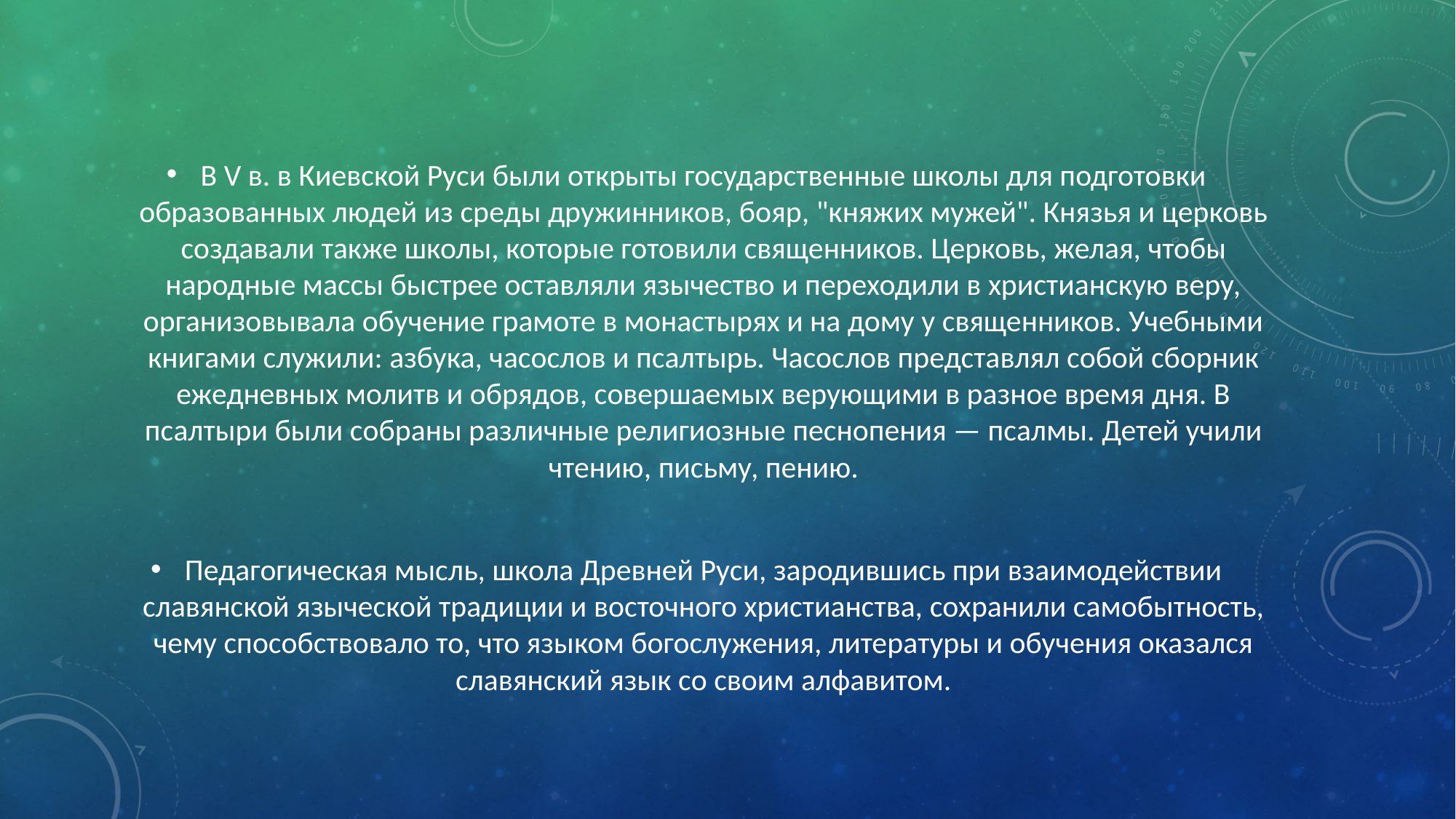

#
В V в. в Киевской Руси были открыты государственные школы для подготовки образованных людей из среды дружинников, бояр, "княжих мужей". Князья и церковь создавали также школы, которые готовили священников. Церковь, желая, чтобы народные массы быстрее оставляли язычество и переходили в христианскую веру, организовывала обучение грамоте в монастырях и на дому у священников. Учебными книгами служили: азбука, часослов и псалтырь. Часослов представлял собой сборник ежедневных молитв и обрядов, совершаемых верующими в разное время дня. В псалтыри были собраны различные религиозные песнопения — псалмы. Детей учили чтению, письму, пению.

Педагогическая мысль, школа Древней Руси, зародившись при взаимодействии славянской языческой традиции и восточного христианства, сохранили самобытность, чему способствовало то, что языком богослужения, литературы и обучения оказался славянский язык со своим алфавитом.